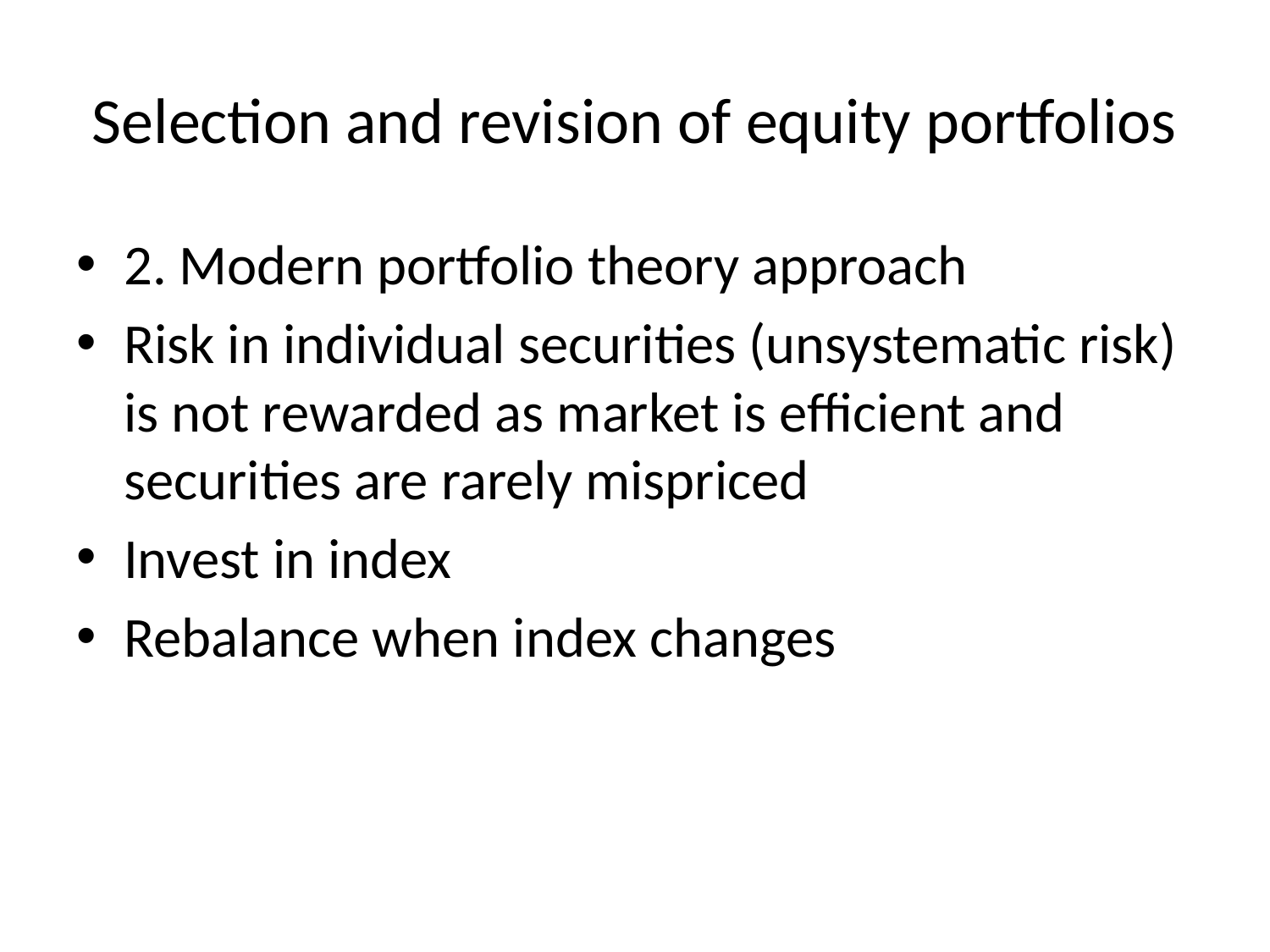

# Selection and revision of equity portfolios
2. Modern portfolio theory approach
Risk in individual securities (unsystematic risk) is not rewarded as market is efficient and securities are rarely mispriced
Invest in index
Rebalance when index changes